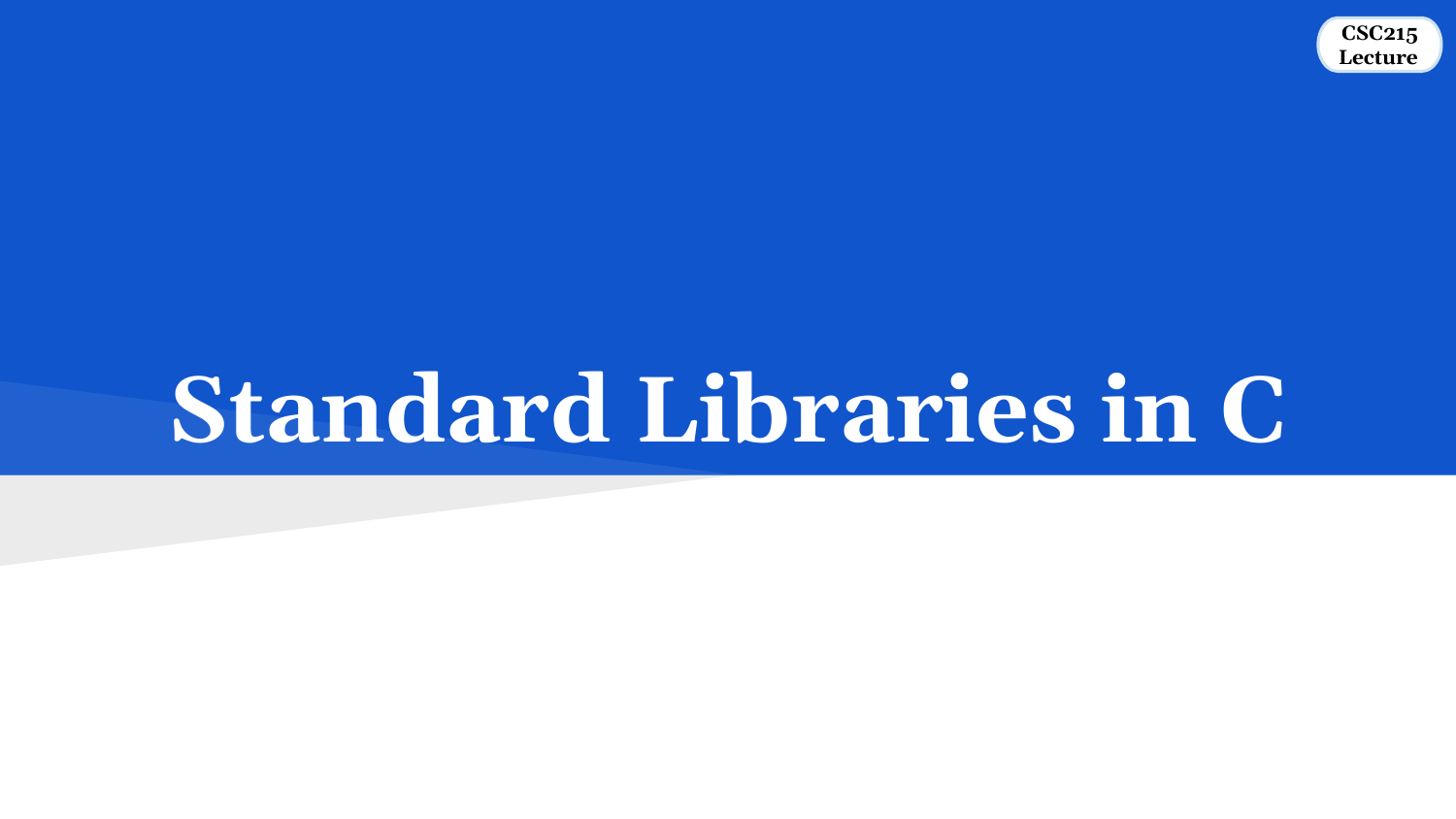

CSC215
Lecture
# Standard Libraries in C